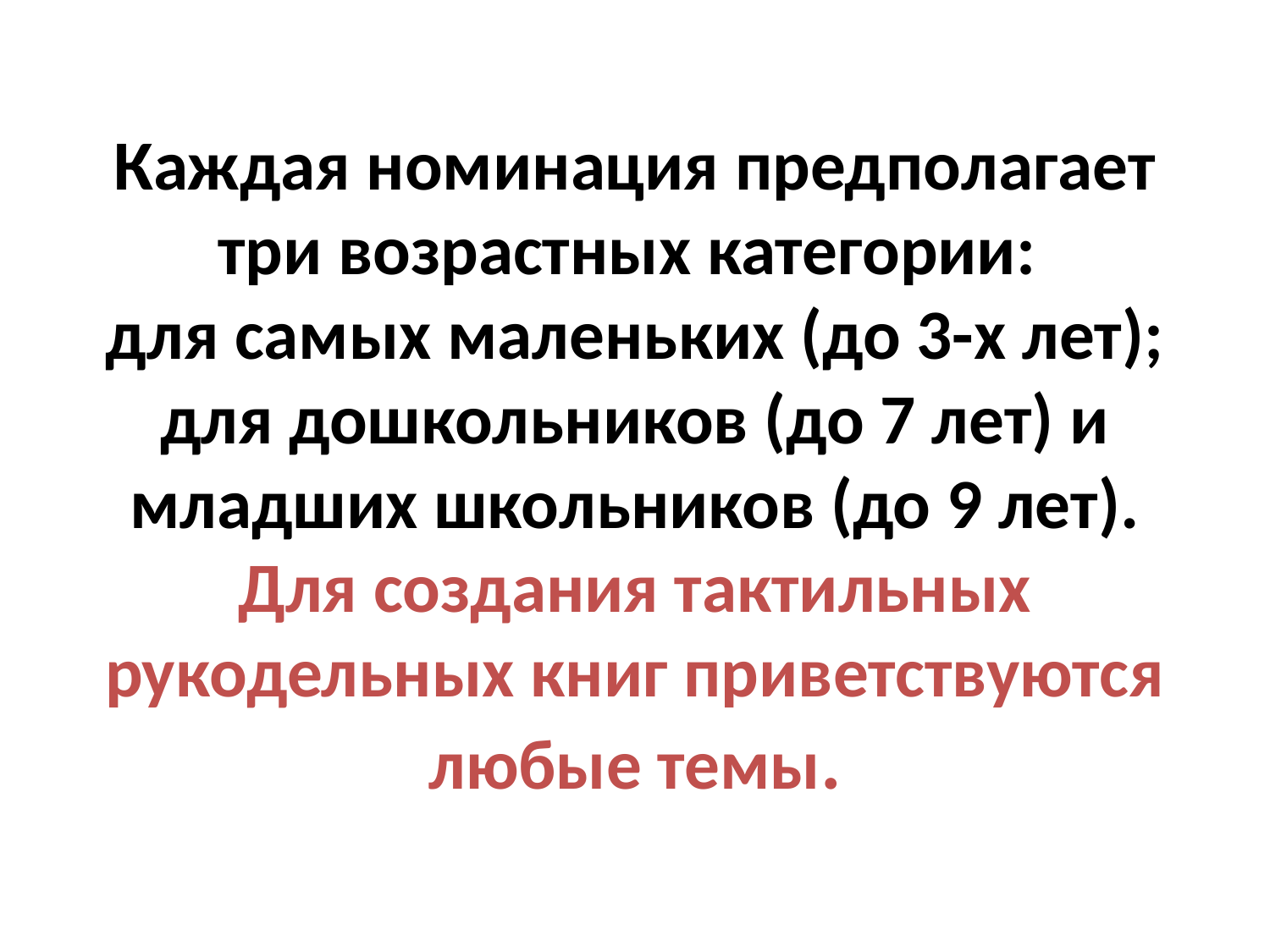

# Каждая номинация предполагает три возрастных категории: для самых маленьких (до 3-х лет); для дошкольников (до 7 лет) и младших школьников (до 9 лет). Для создания тактильных рукодельных книг приветствуются любые темы.